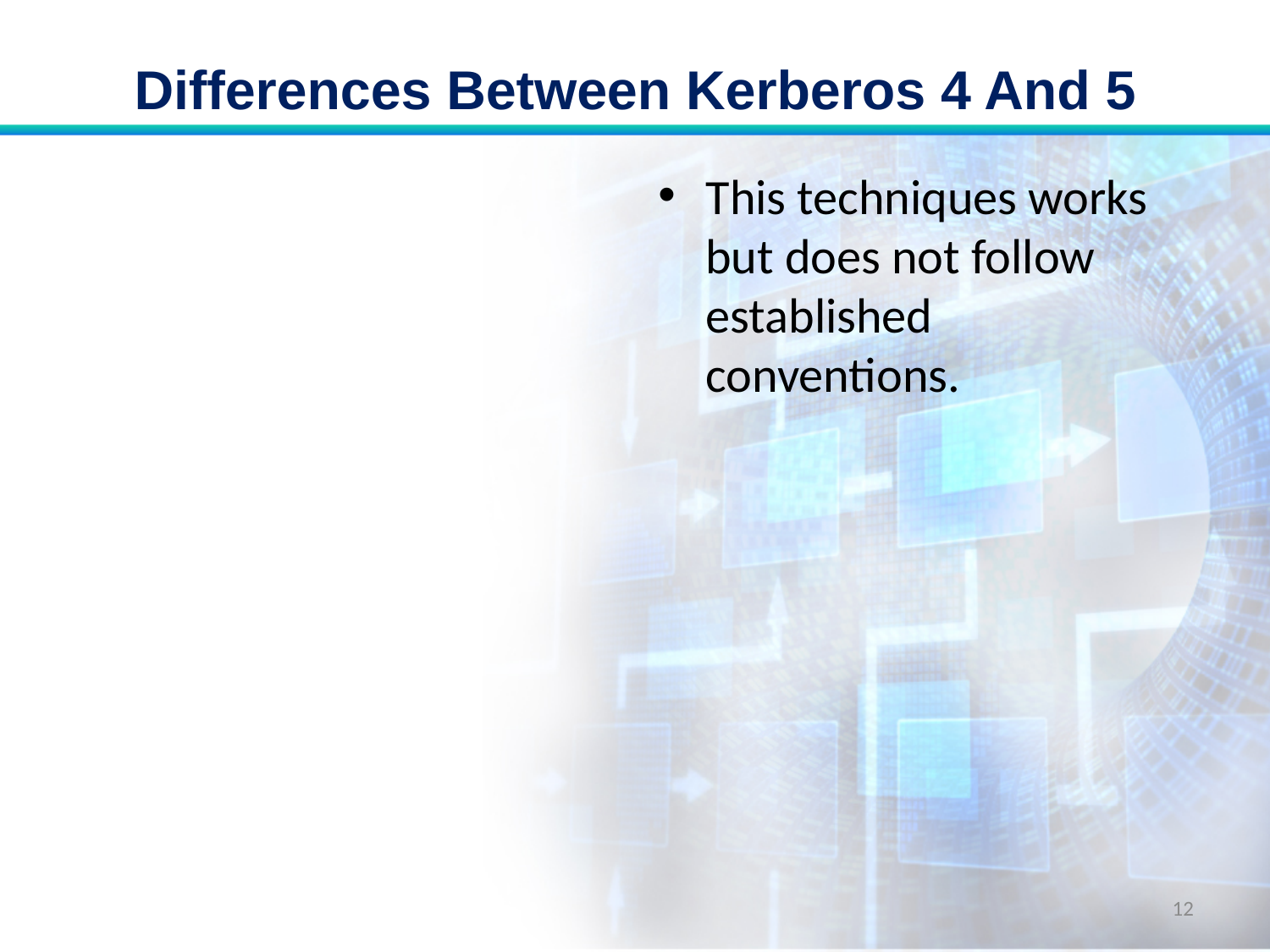

# Differences Between Kerberos 4 And 5
This techniques works but does not follow established conventions.
12